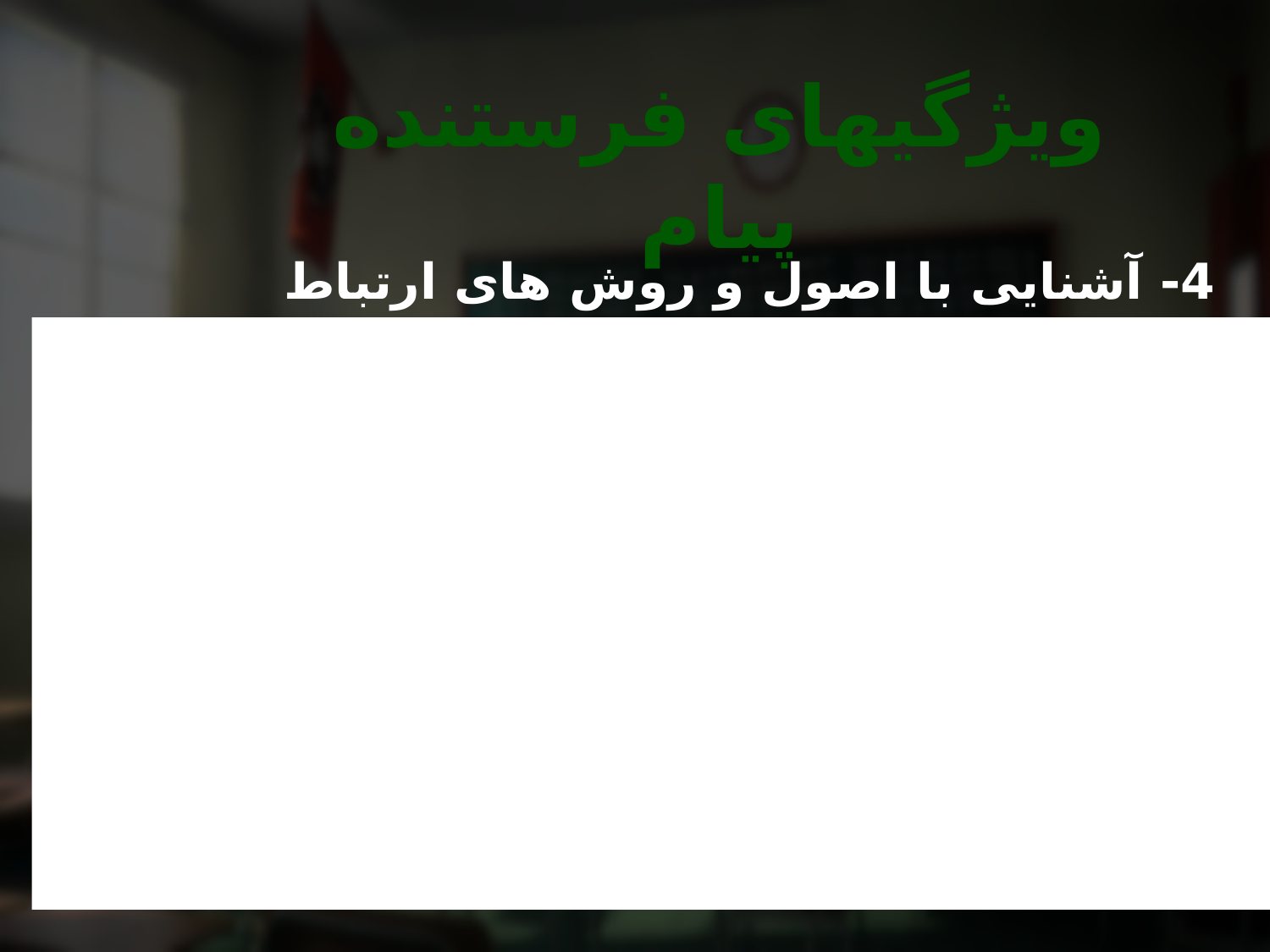

ویژگیهای فرستنده پیام
4- آشنایی با اصول و روش های ارتباط
فرستنده  بایستی با اصول ارتباط و همچنین روشهای انتقال پیام آشنایی داشته باشد. از روش های غیرکلامی به صورت مطلوب استفاده کند
فرستنده برای انتقال پیام بایستی کانال متناسب آن پیام را انتخاب کند.